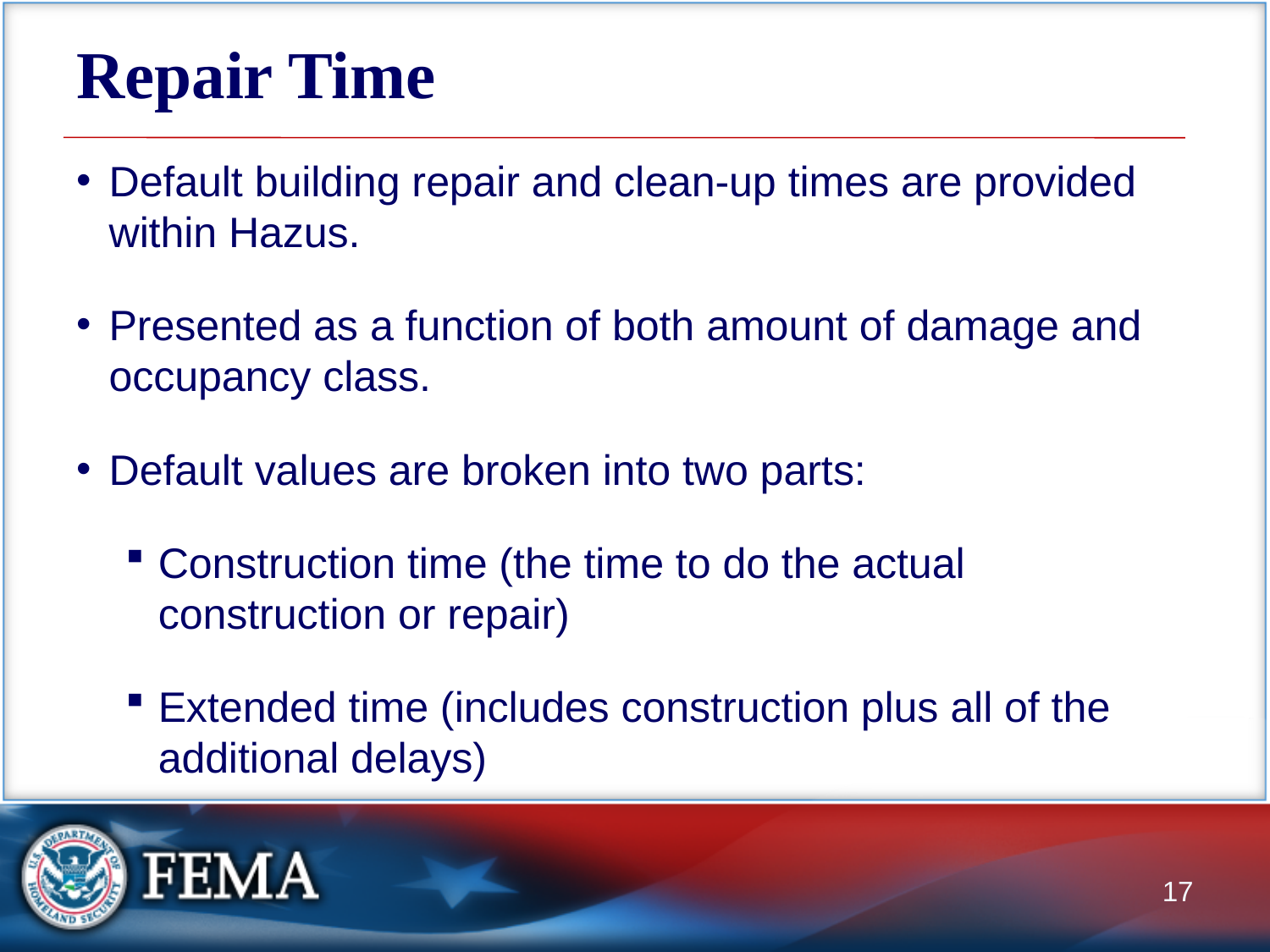

# Repair Time
Default building repair and clean-up times are provided within Hazus.
Presented as a function of both amount of damage and occupancy class.
Default values are broken into two parts:
Construction time (the time to do the actual construction or repair)
Extended time (includes construction plus all of the additional delays)
17